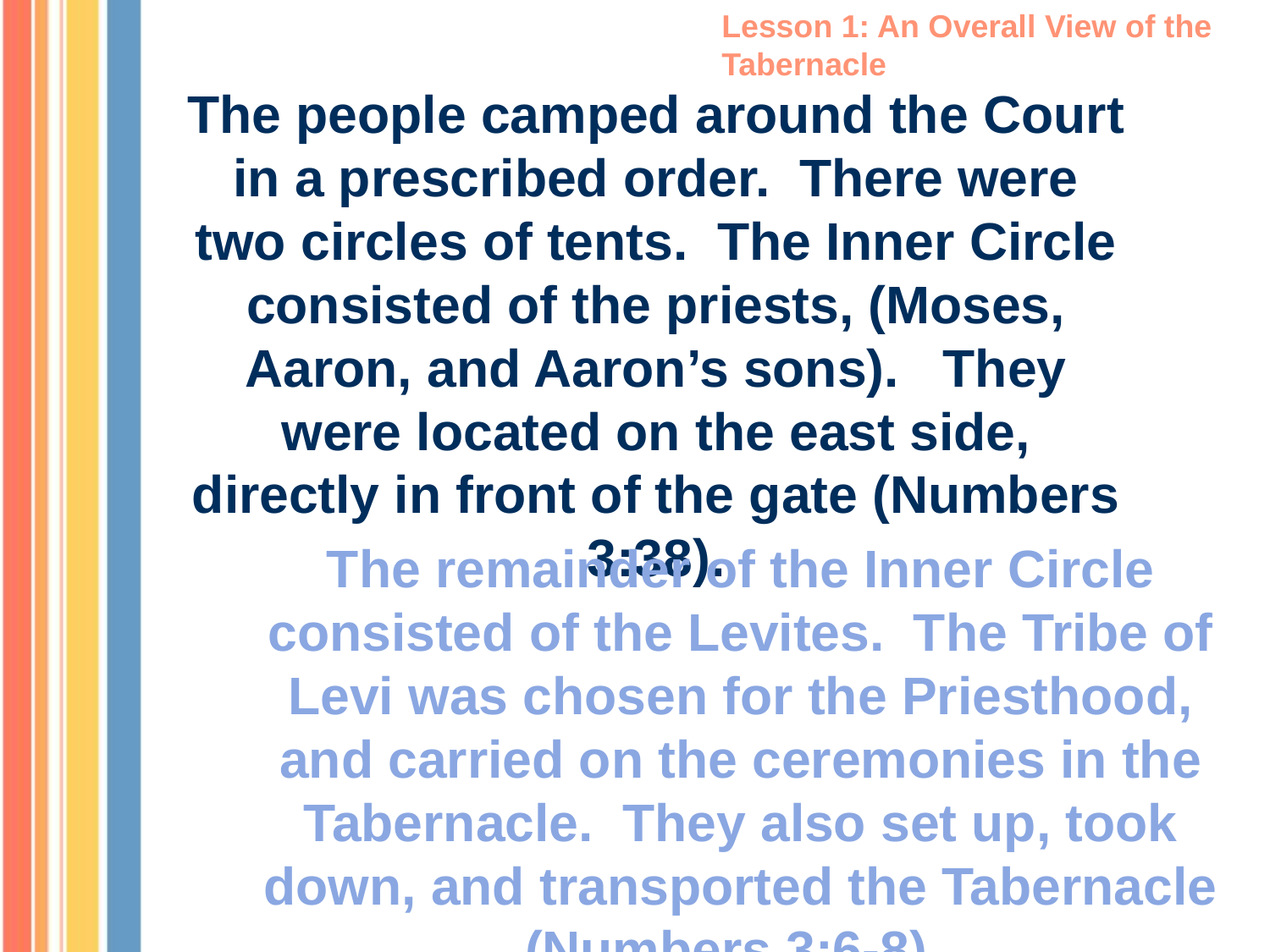

Lesson 1: An Overall View of the Tabernacle
The people camped around the Court in a prescribed order.  There were two circles of tents.  The Inner Circle consisted of the priests, (Moses, Aaron, and Aaron’s sons).   They were located on the east side, directly in front of the gate (Numbers 3:38).
The remainder of the Inner Circle consisted of the Levites.  The Tribe of Levi was chosen for the Priesthood, and carried on the ceremonies in the Tabernacle.  They also set up, took down, and transported the Tabernacle (Numbers 3:6-8).